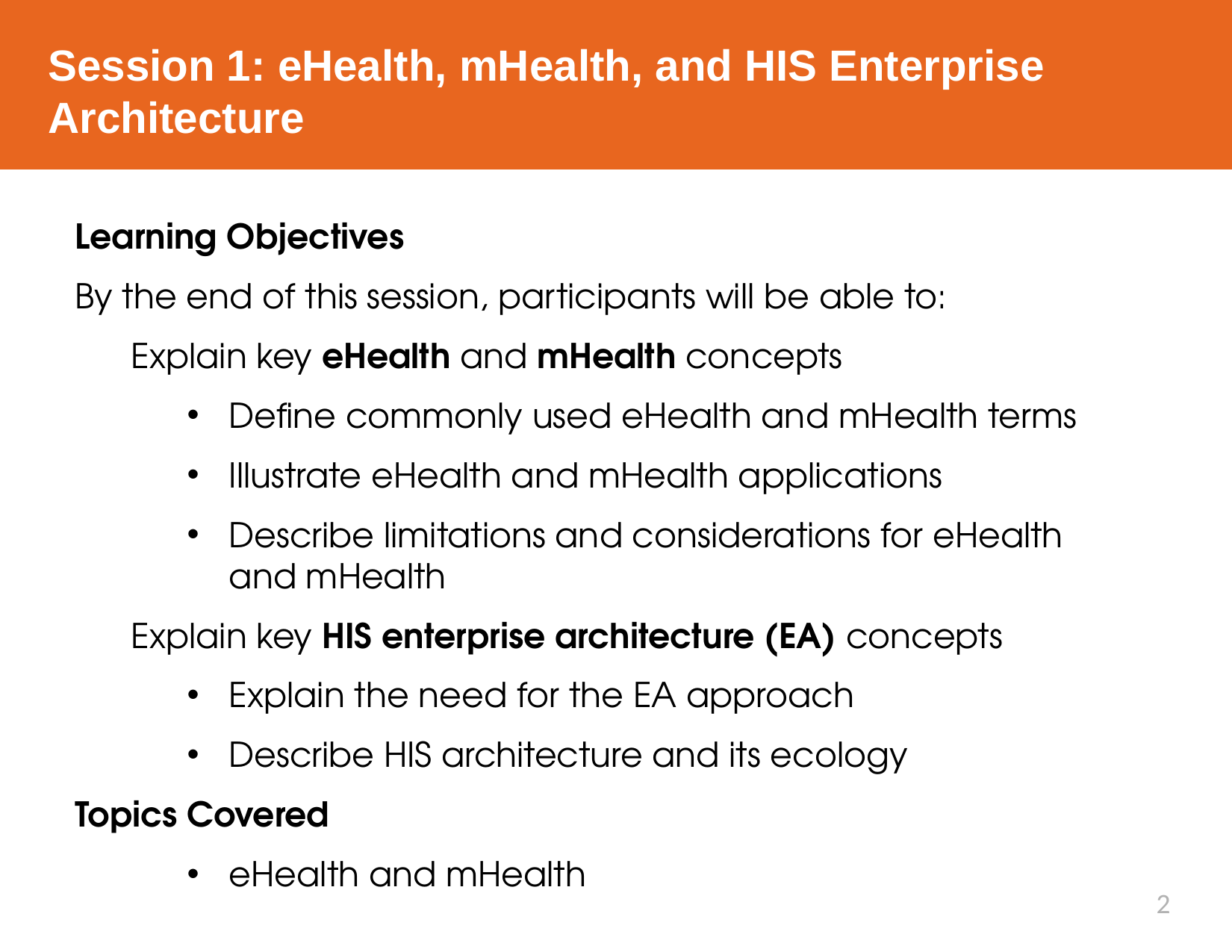

# Session 1: eHealth, mHealth, and HIS Enterprise Architecture

Learning Objectives
By the end of this session, participants will be able to:
Explain key eHealth and mHealth concepts
Define commonly used eHealth and mHealth terms
Illustrate eHealth and mHealth applications
Describe limitations and considerations for eHealth and mHealth
Explain key HIS enterprise architecture (EA) concepts
Explain the need for the EA approach
Describe HIS architecture and its ecology
Topics Covered
eHealth and mHealth
2